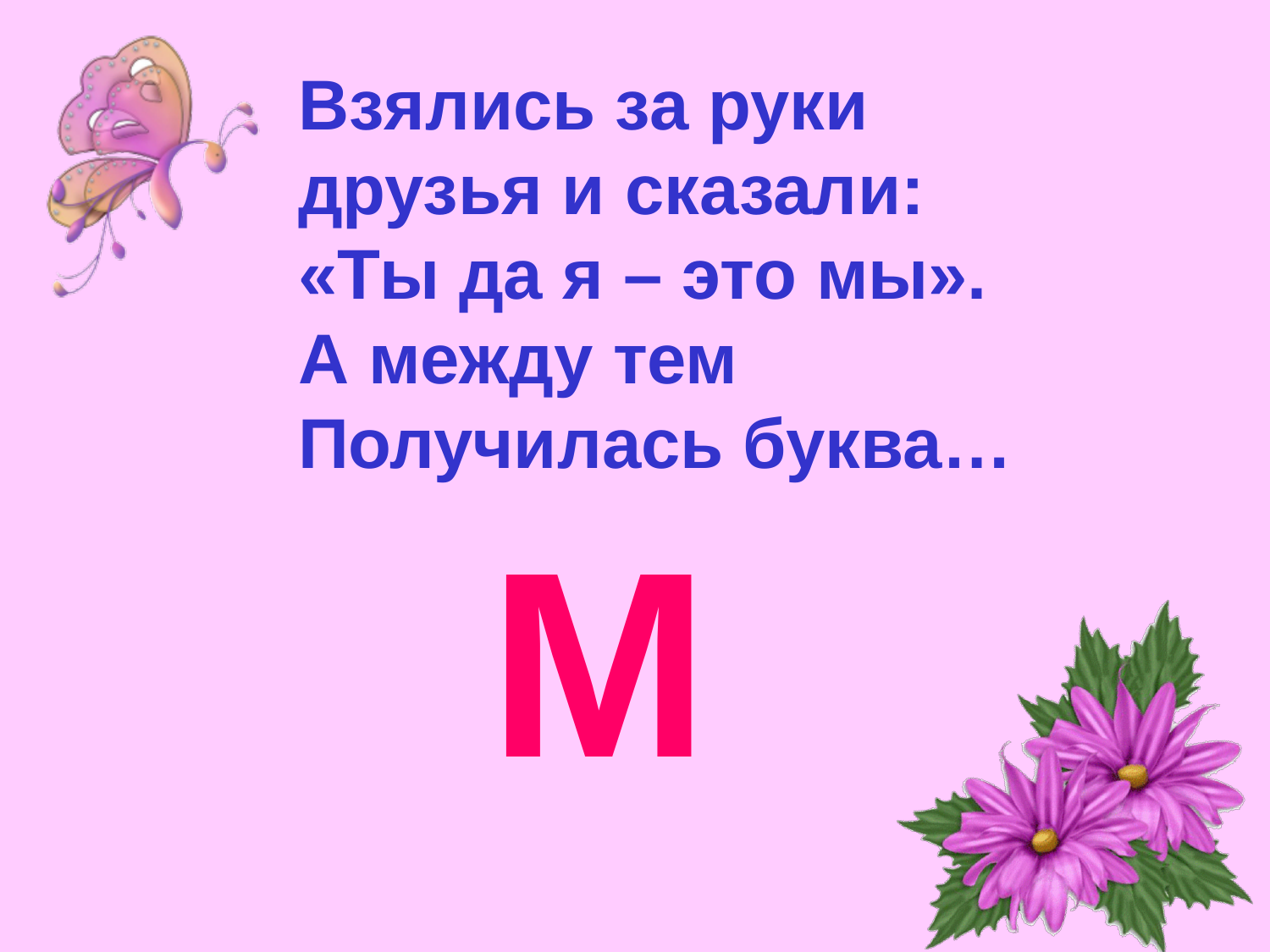

Взялись за руки друзья и сказали:
«Ты да я – это мы».
А между тем
Получилась буква…
М